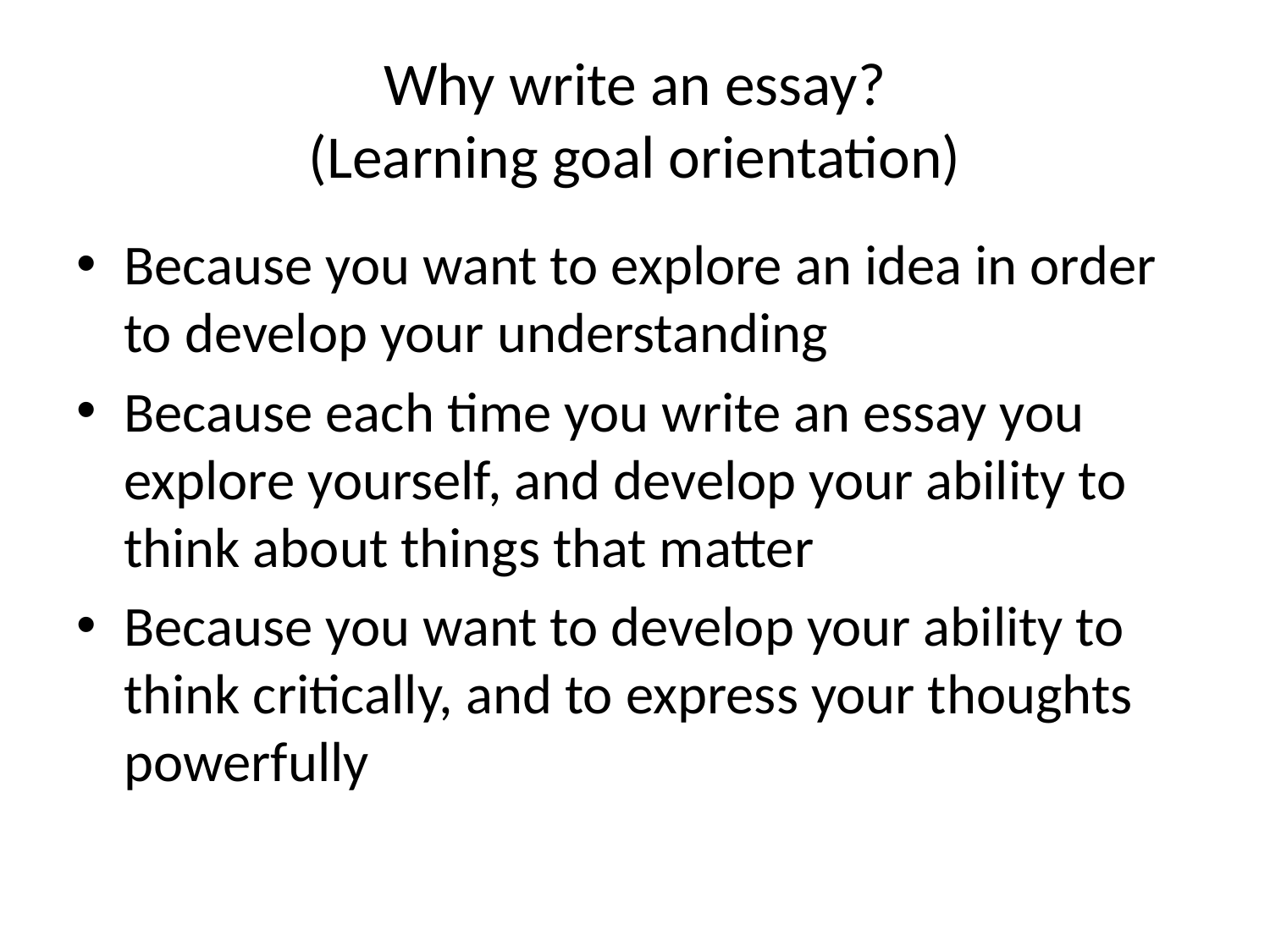

# Why write an essay? (Learning goal orientation)
Because you want to explore an idea in order to develop your understanding
Because each time you write an essay you explore yourself, and develop your ability to think about things that matter
Because you want to develop your ability to think critically, and to express your thoughts powerfully